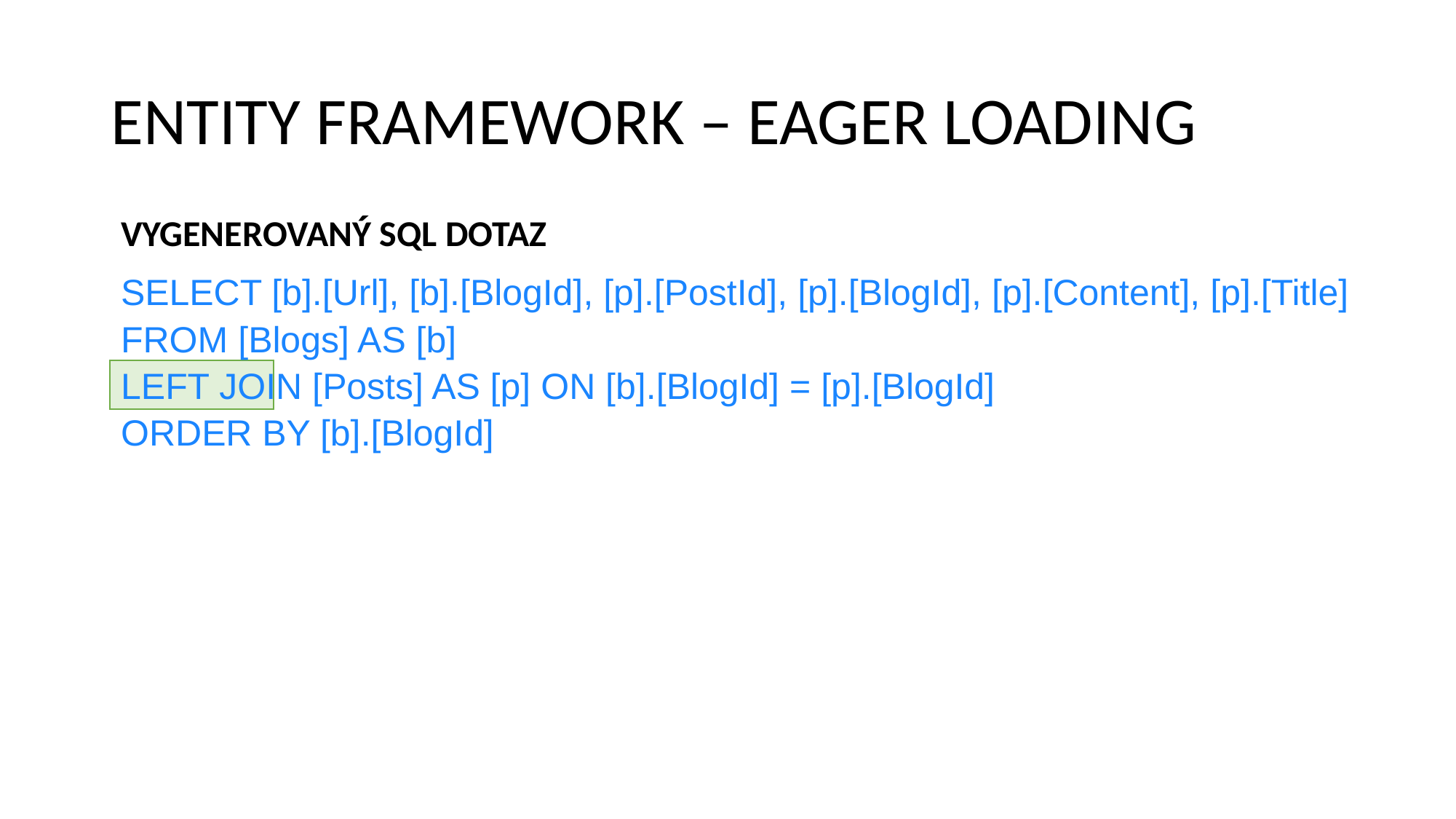

# ENTITY FRAMEWORK – EAGER LOADING
VYGENEROVANÝ SQL DOTAZ
SELECT [b].[Url], [b].[BlogId], [p].[PostId], [p].[BlogId], [p].[Content], [p].[Title]
FROM [Blogs] AS [b]
LEFT JOIN [Posts] AS [p] ON [b].[BlogId] = [p].[BlogId]
ORDER BY [b].[BlogId]